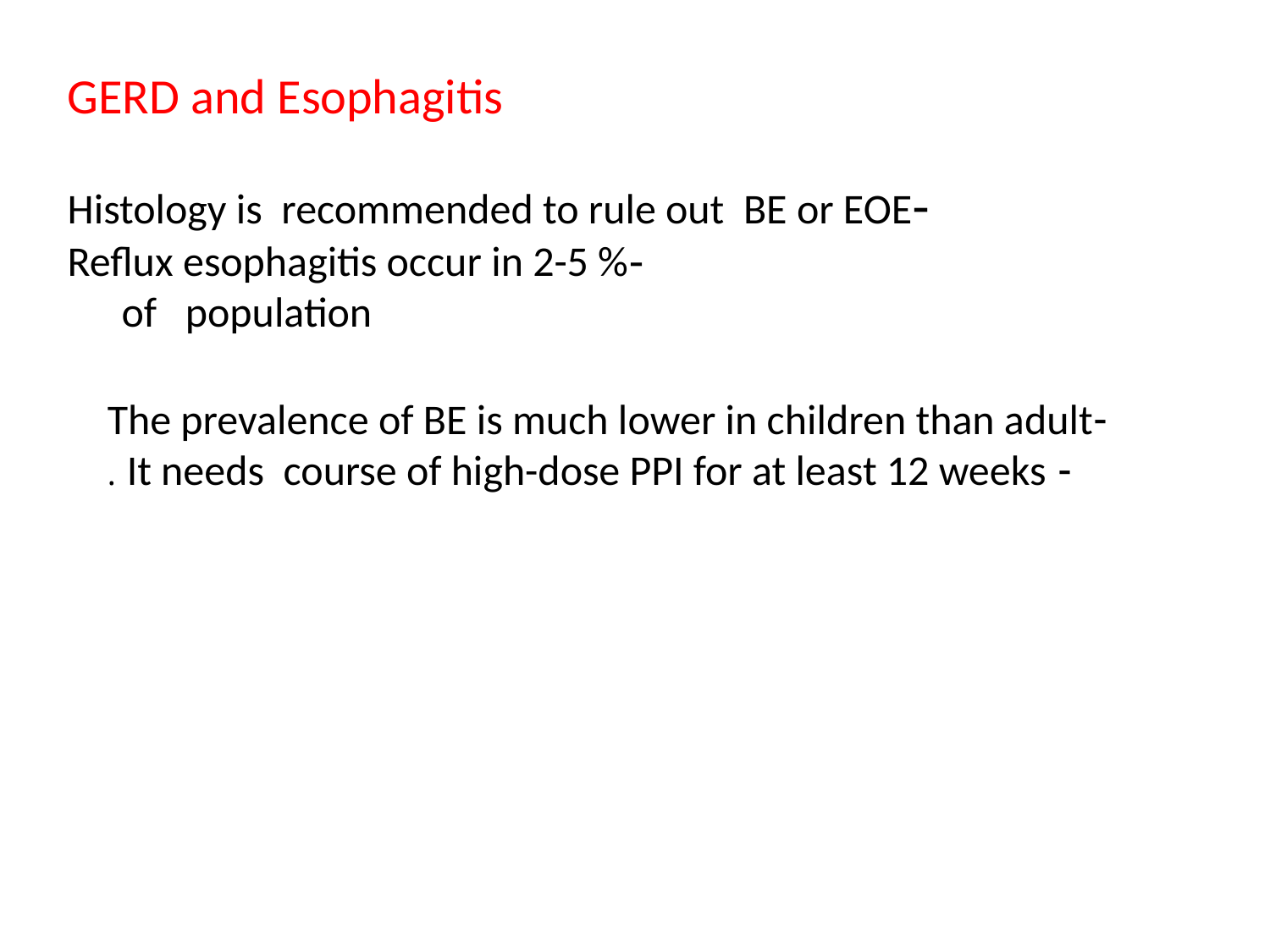

GERD and Esophagitis

   -Histology is  recommended to rule out  BE or EOE
   -Reflux esophagitis occur in 2-5 % of   population

-The prevalence of BE is much lower in children than adult
- It needs  course of high-dose PPI for at least 12 weeks .